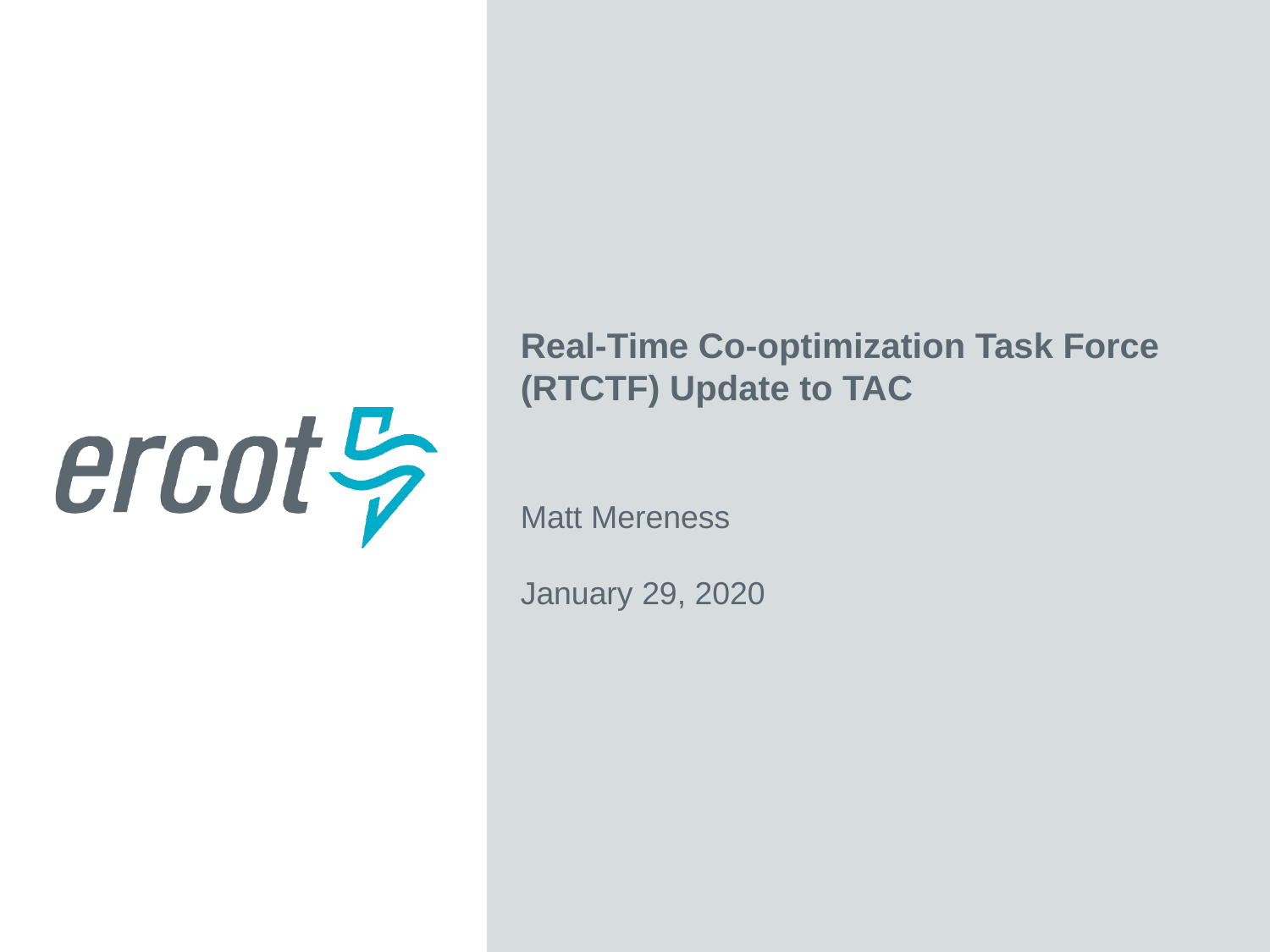

Real-Time Co-optimization Task Force (RTCTF) Update to TAC

Matt Mereness

January 29, 2020